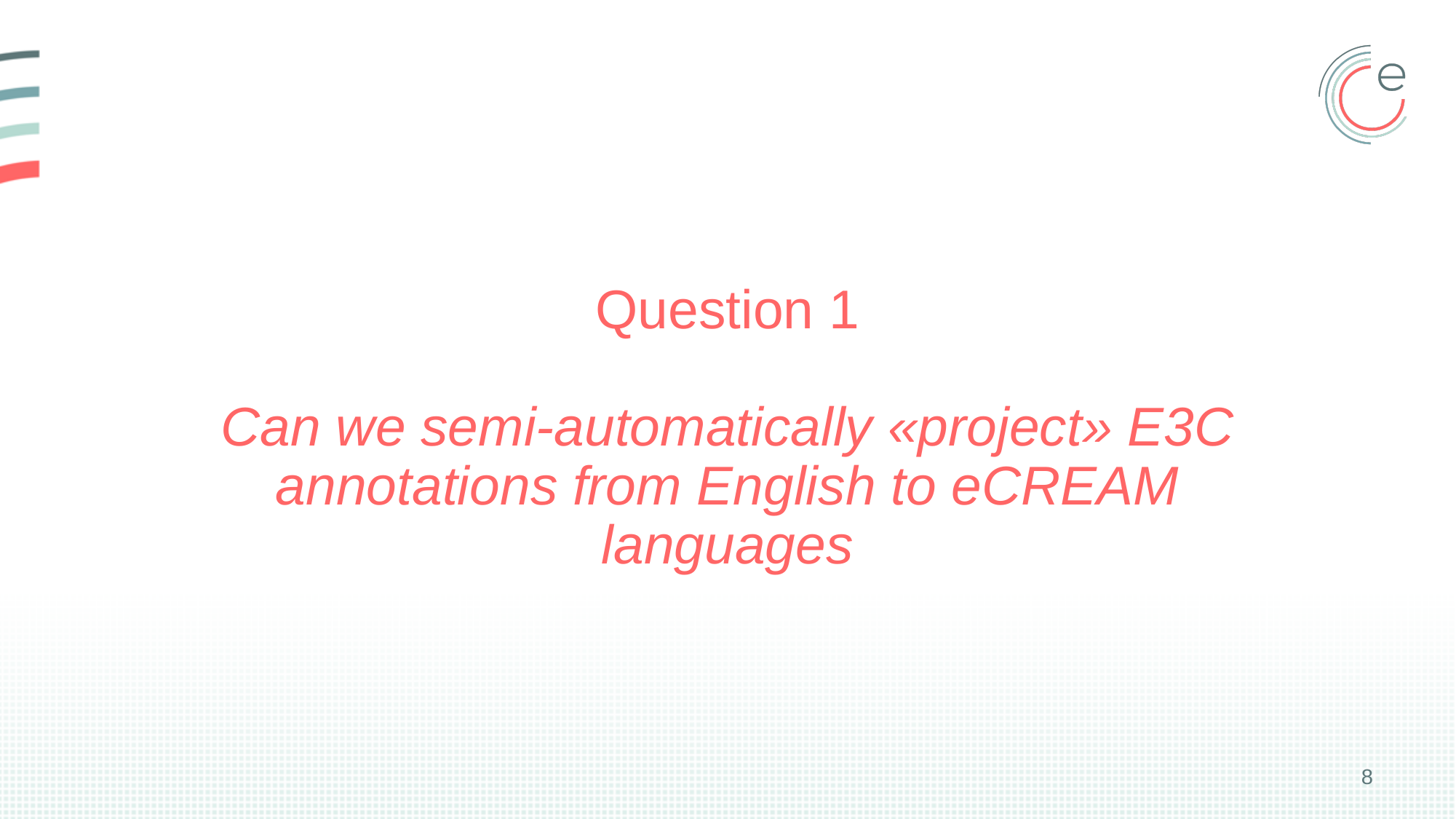

# Question 1 Can we semi-automatically «project» E3C annotations from English to eCREAM languages